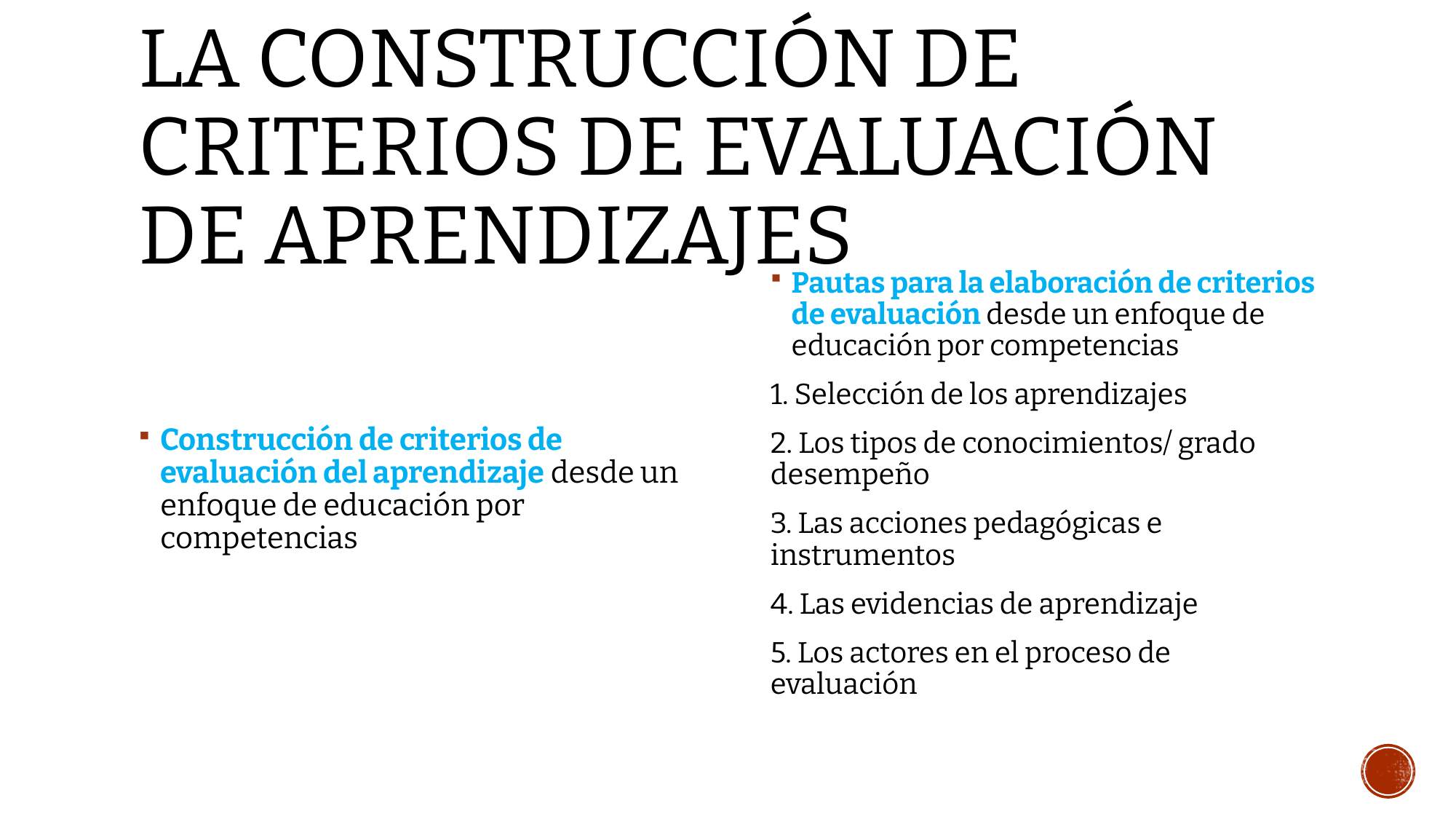

# LA CONSTRUCCIÓN DE CRITERIOS DE EVALUACIÓN DE APRENDIZAJES

Construcción de criterios de evaluación del aprendizaje desde un enfoque de educación por competencias
Pautas para la elaboración de criterios de evaluación desde un enfoque de educación por competencias
1. Selección de los aprendizajes
2. Los tipos de conocimientos/ grado desempeño
3. Las acciones pedagógicas e instrumentos
4. Las evidencias de aprendizaje
5. Los actores en el proceso de evaluación